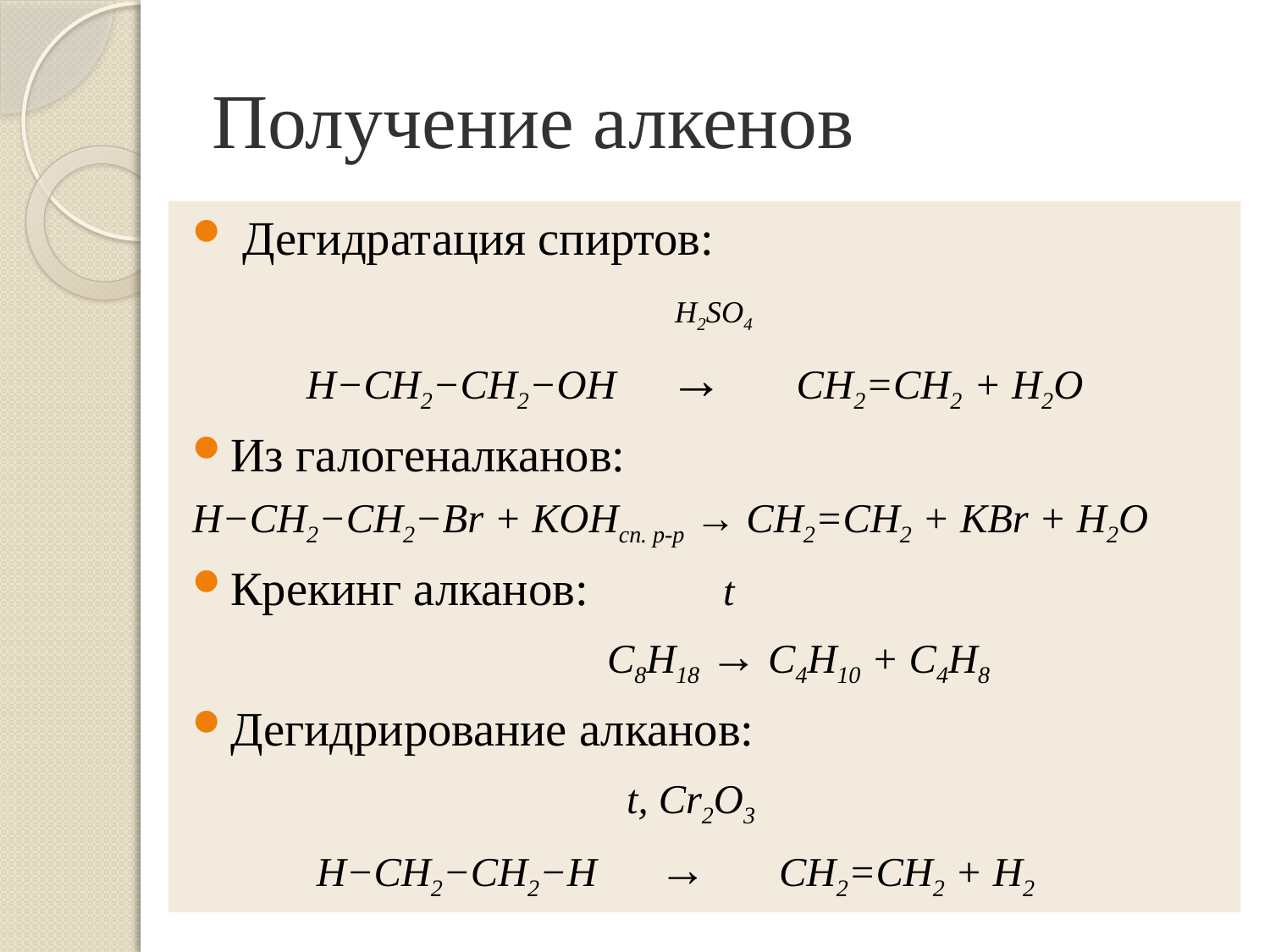

# Получение алкенов
 Дегидратация спиртов:
                                        H2SO4
           H−CH2−CH2−OH         →       CH2=CH2  + H2O
Из галогеналканов:
H−CH2−CH2−Br + KOHсп. р-р → СH2=CH2 + KBr + H2O
Крекинг алканов:             t
                                        С8Н18 → С4Н10 + С4Н8
Дегидрирование алканов:
                                    t, Cr2O3
            H−CH2−CH2−H      →       CH2=CH2 + H2